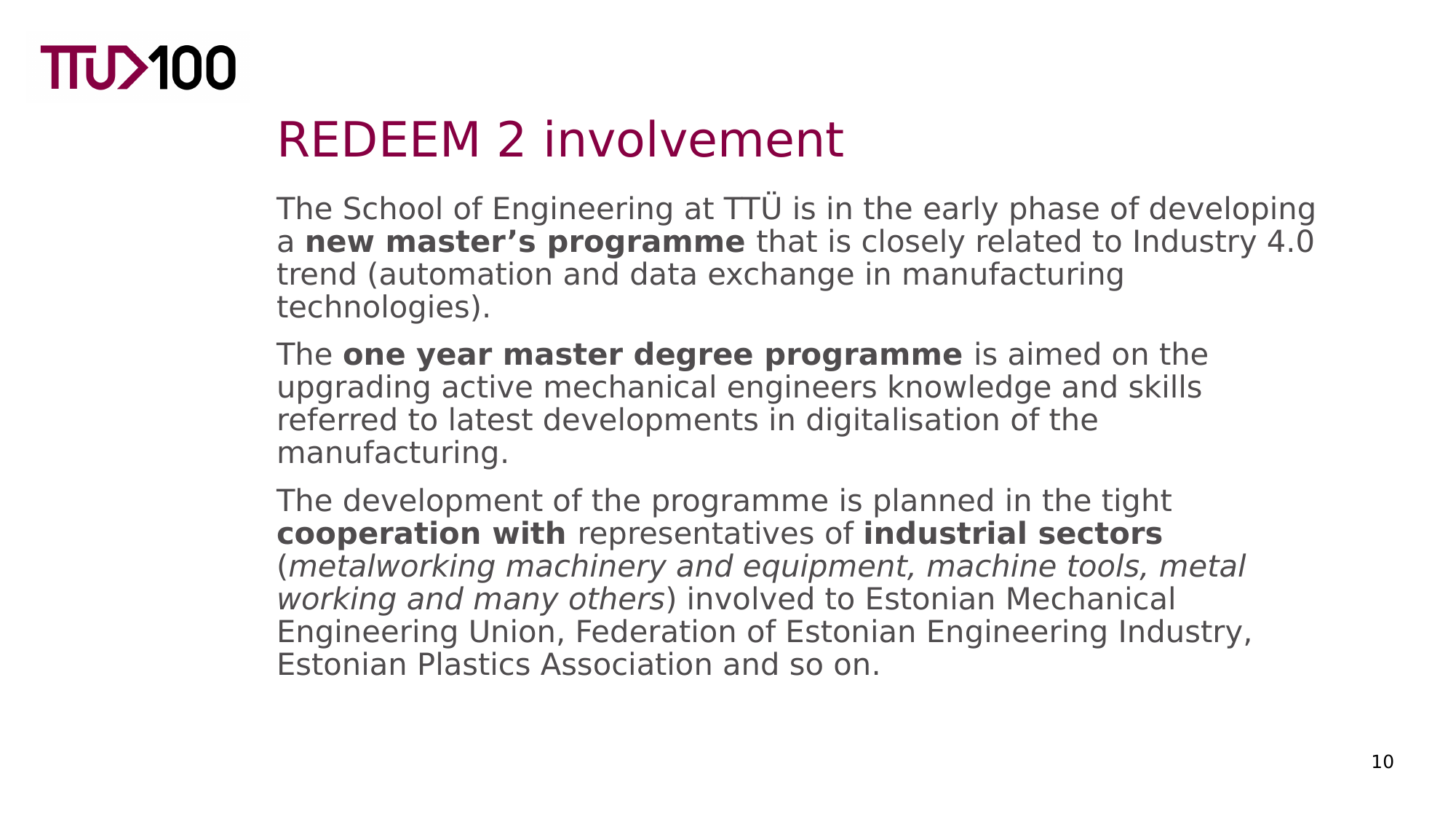

REDEEM 2 involvement
The School of Engineering at TTÜ is in the early phase of developing a new master’s programme that is closely related to Industry 4.0 trend (automation and data exchange in manufacturing technologies).
The one year master degree programme is aimed on the upgrading active mechanical engineers knowledge and skills referred to latest developments in digitalisation of the manufacturing.
The development of the programme is planned in the tight cooperation with representatives of industrial sectors (metalworking machinery and equipment, machine tools, metal working and many others) involved to Estonian Mechanical Engineering Union, Federation of Estonian Engineering Industry, Estonian Plastics Association and so on.
10